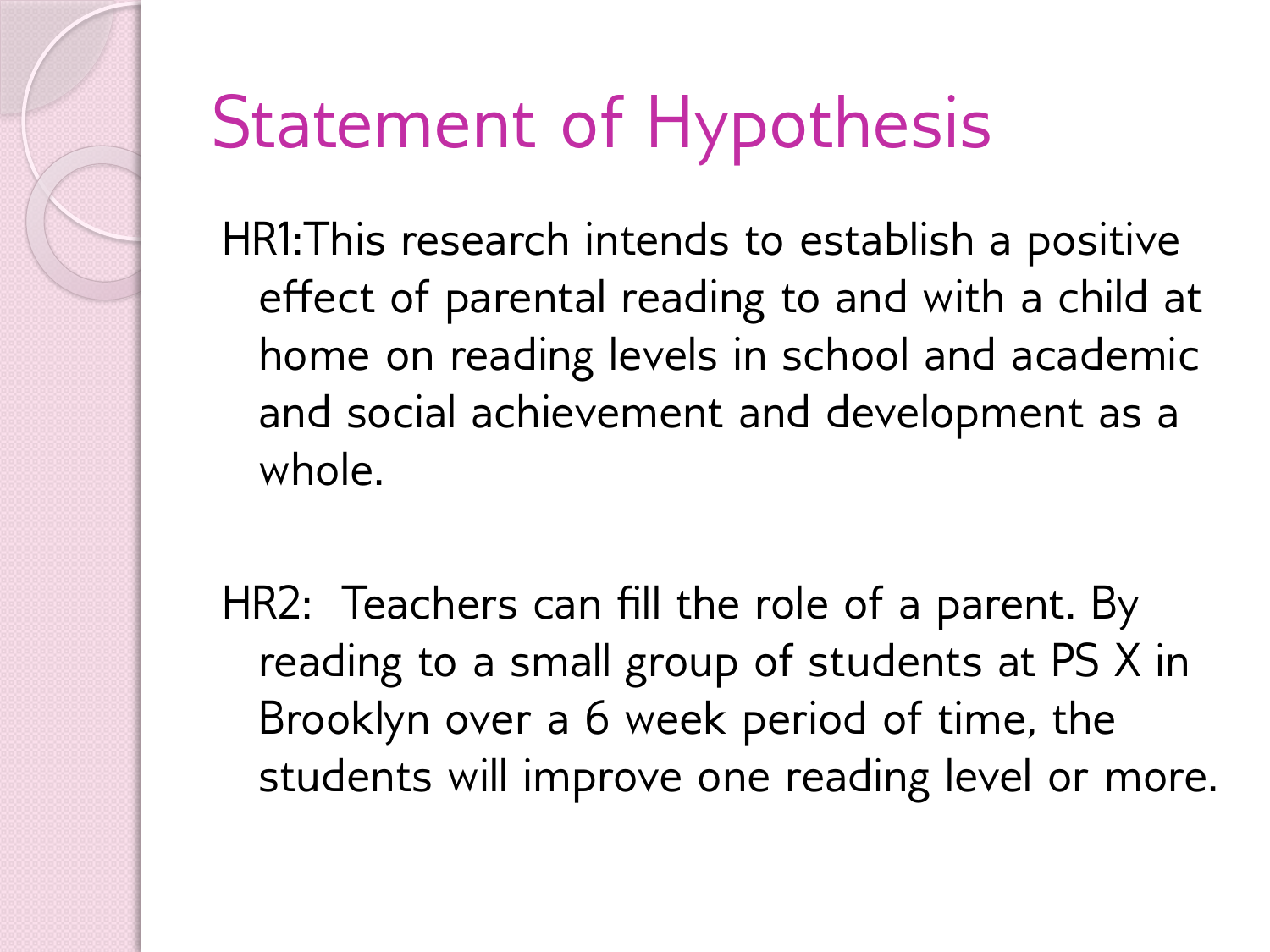

# Statement of Hypothesis
HR1:This research intends to establish a positive effect of parental reading to and with a child at home on reading levels in school and academic and social achievement and development as a whole.

HR2:  Teachers can fill the role of a parent. By reading to a small group of students at PS X in Brooklyn over a 6 week period of time, the students will improve one reading level or more.